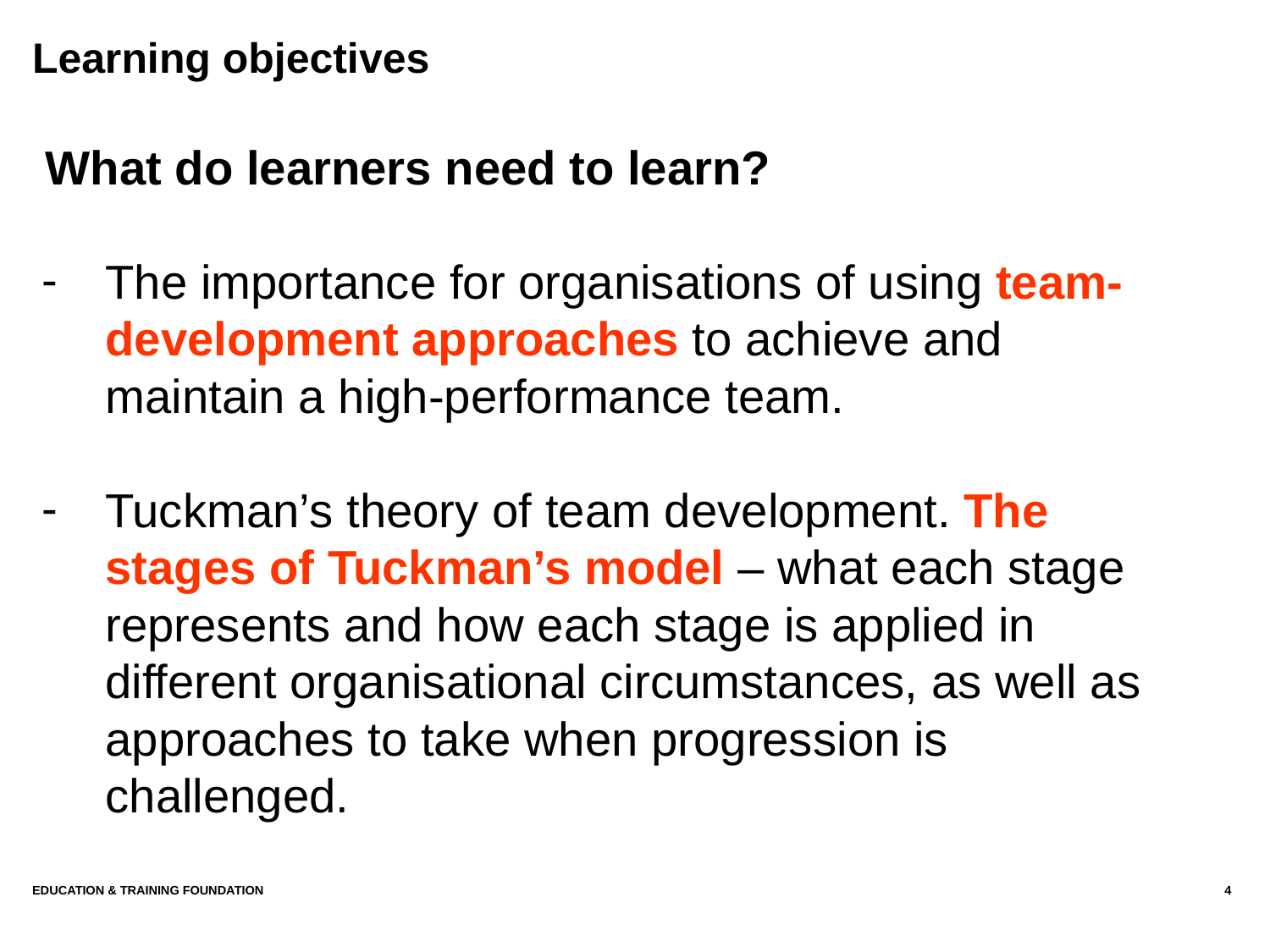

# Learning objectives
 What do learners need to learn?

The importance for organisations of using team-development approaches to achieve and maintain a high-performance team.

Tuckman’s theory of team development. The stages of Tuckman’s model – what each stage represents and how each stage is applied in different organisational circumstances, as well as approaches to take when progression is challenged.

Education & Training Foundation
4